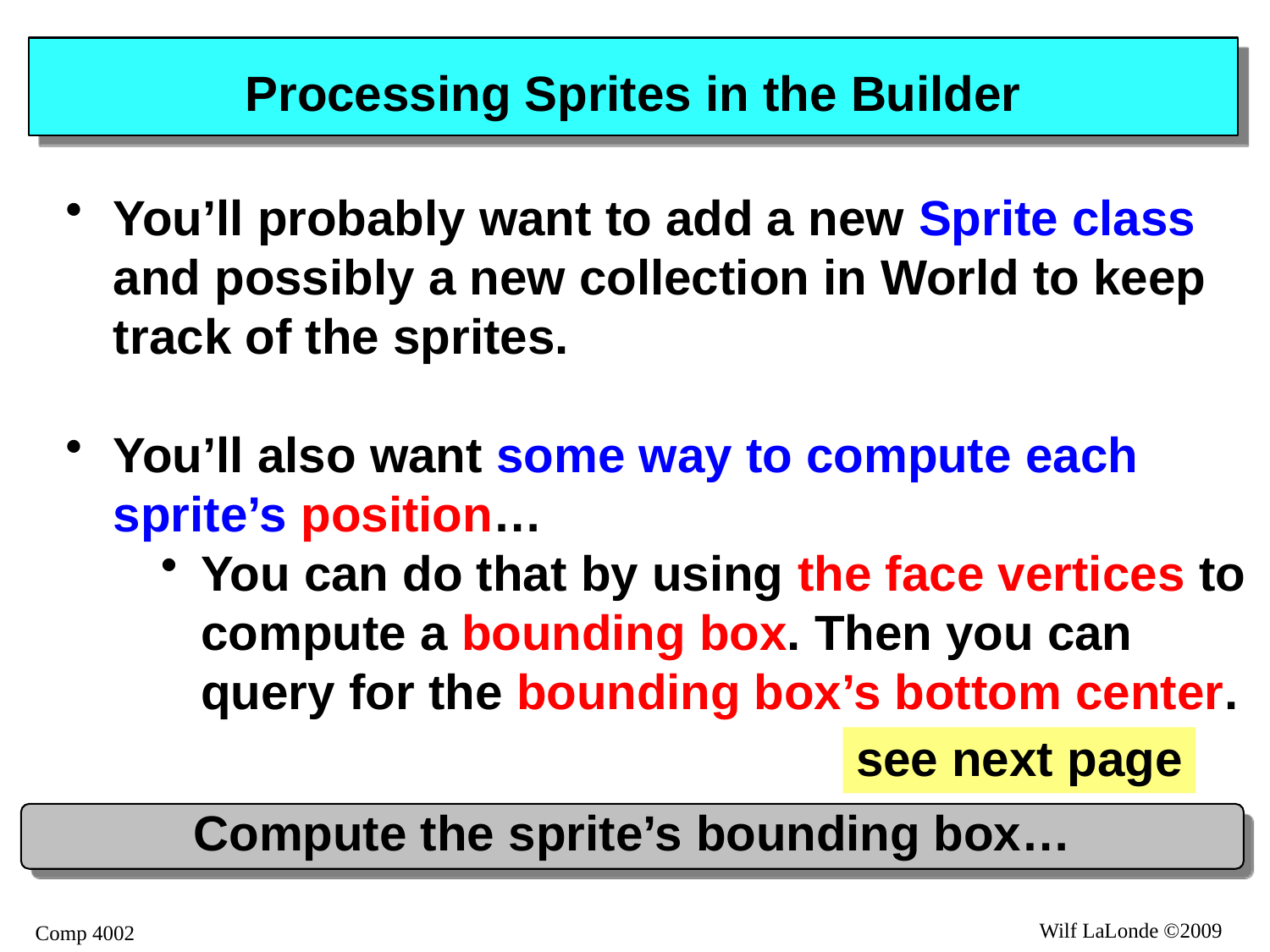

# Processing Sprites in the Builder
You’ll probably want to add a new Sprite class and possibly a new collection in World to keep track of the sprites.
You’ll also want some way to compute each sprite’s position…
You can do that by using the face vertices to compute a bounding box. Then you can query for the bounding box’s bottom center.
see next page
Compute the sprite’s bounding box…